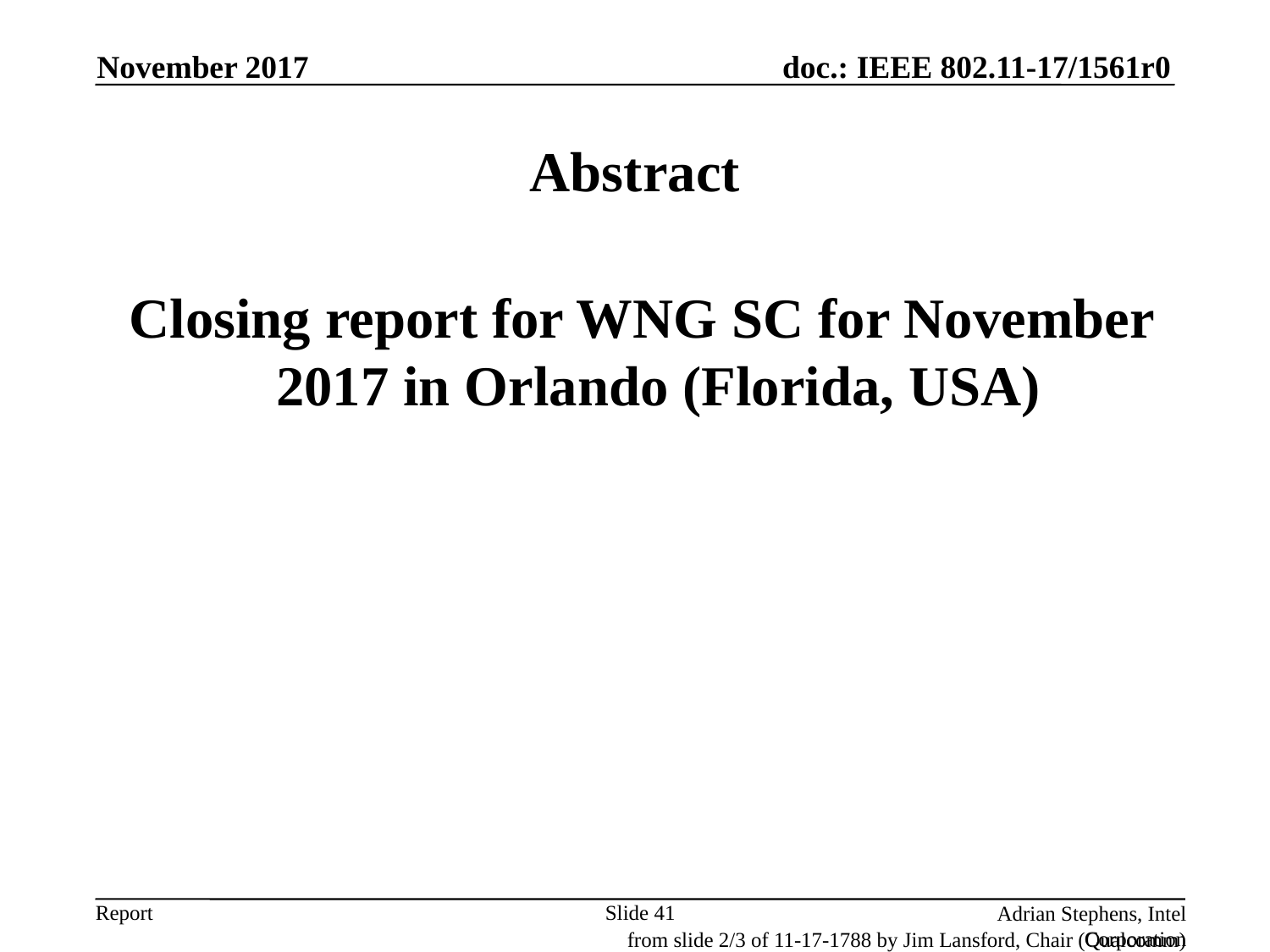

November 2017
# Abstract
 Closing report for WNG SC for November 2017 in Orlando (Florida, USA)
Slide 41
Adrian Stephens, Intel Corporation
from slide 2/3 of 11-17-1788 by Jim Lansford, Chair (Qualcomm)